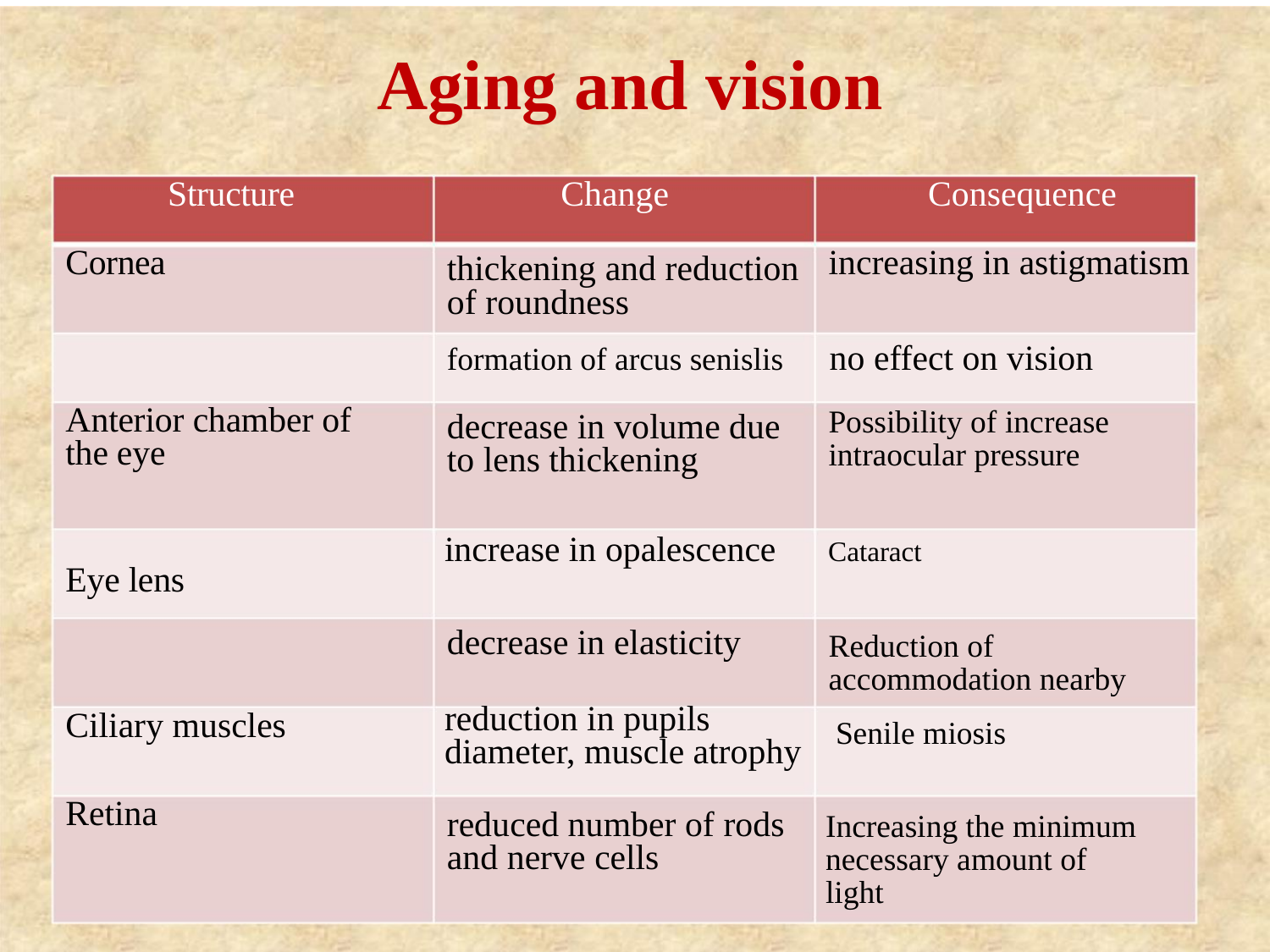

Aging and vision
Structure
Cornea
Change
Consequence
increasing in astigmatism
thickening and reduction of roundness
formation of arcus senislis no effect on vision
Anterior chamber of the eye
Eye lens
Possibility of increase intraocular pressure
decrease in volume due to lens thickening
increase in opalescence   Cataract
decrease in elasticity
Reduction of accommodation nearby
reduction in pupils diameter, muscle atrophy
Ciliary muscles
Retina
 Senile miosis
reduced number of rods and nerve cells
Increasing the minimum necessary amount of light